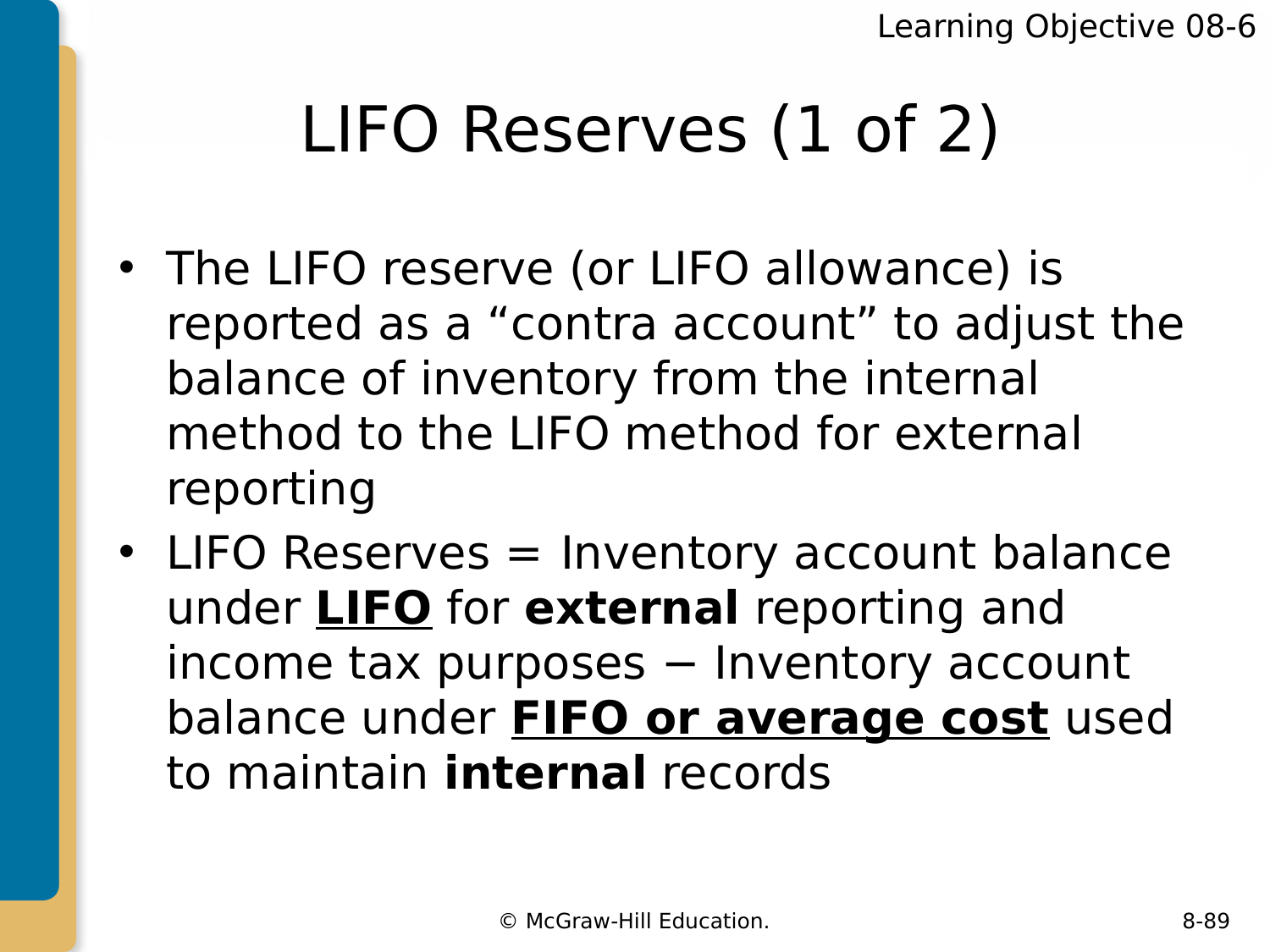

Learning Objective 08-6
# LIFO Reserves (1 of 2)
The LIFO reserve (or LIFO allowance) is reported as a “contra account” to adjust the balance of inventory from the internal method to the LIFO method for external reporting
LIFO Reserves = Inventory account balance under LIFO for external reporting and income tax purposes − Inventory account balance under FIFO or average cost used to maintain internal records